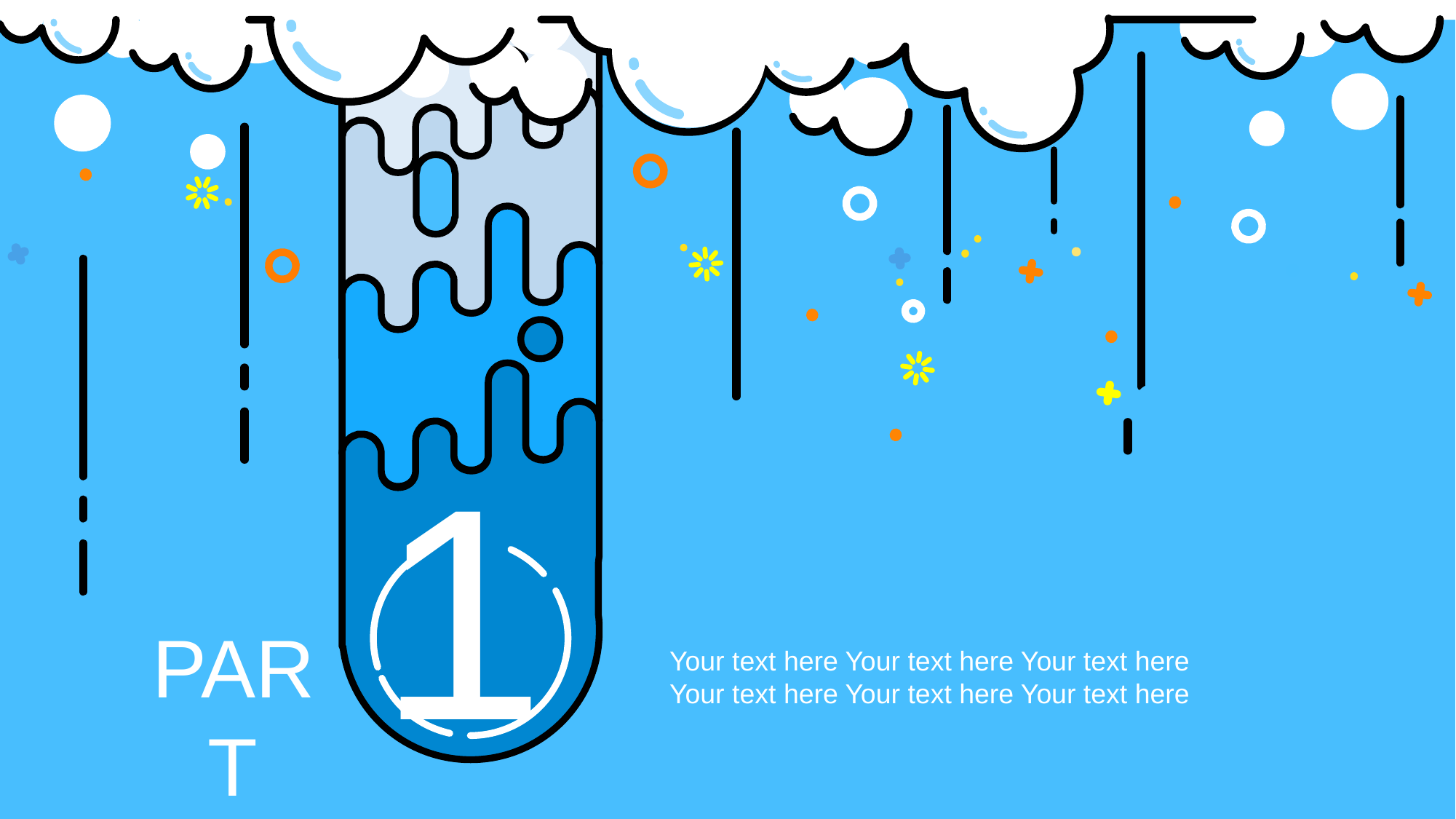

1

PART
Your text here Your text here Your text here
Your text here Your text here Your text here